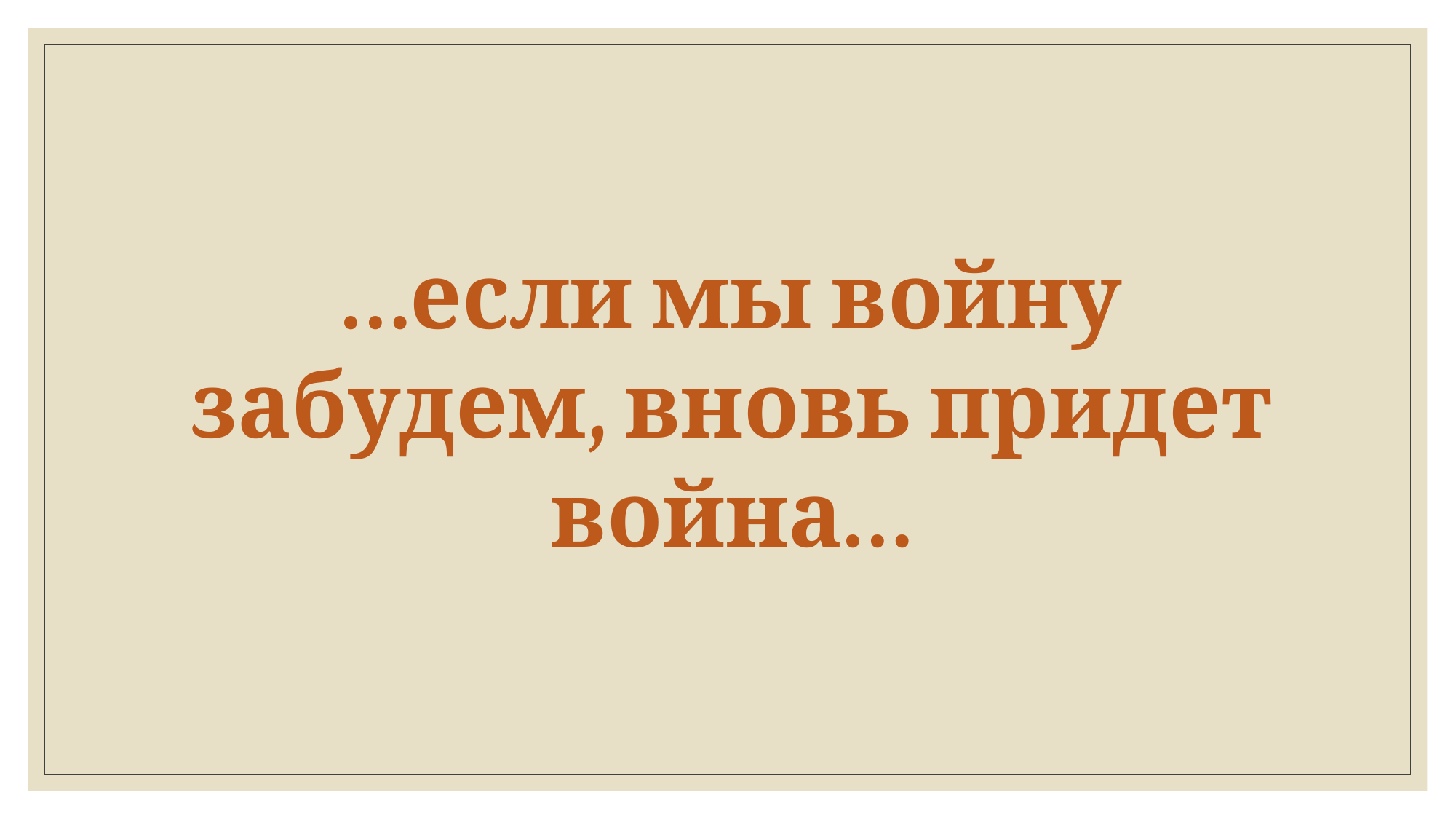

…если мы войну забудем, вновь придет война…